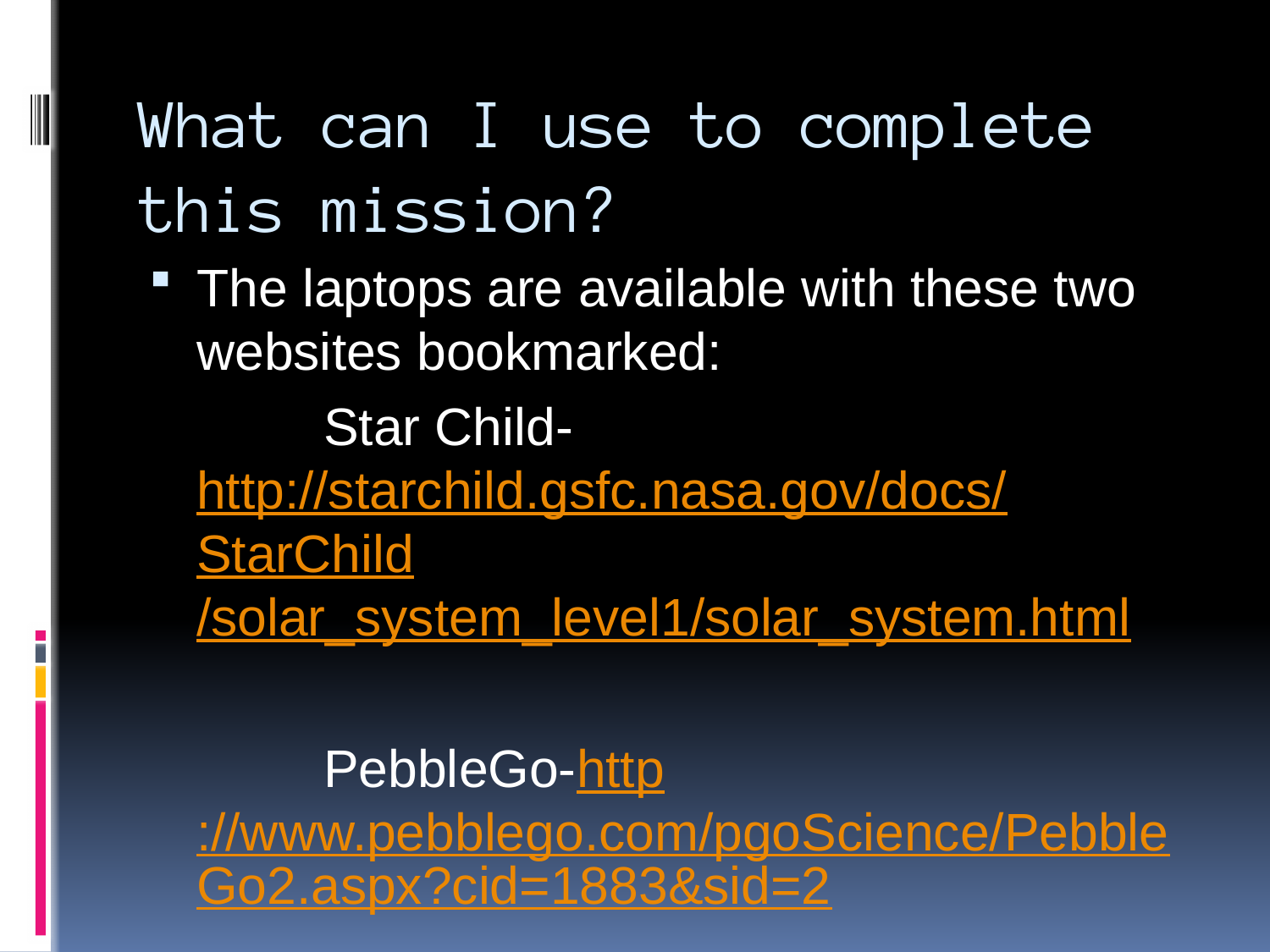

# What can I use to complete this mission?
The laptops are available with these two websites bookmarked:
		Star Child-http://starchild.gsfc.nasa.gov/docs/StarChild/solar_system_level1/solar_system.html

		PebbleGo-http://www.pebblego.com/pgoScience/PebbleGo2.aspx?cid=1883&sid=2